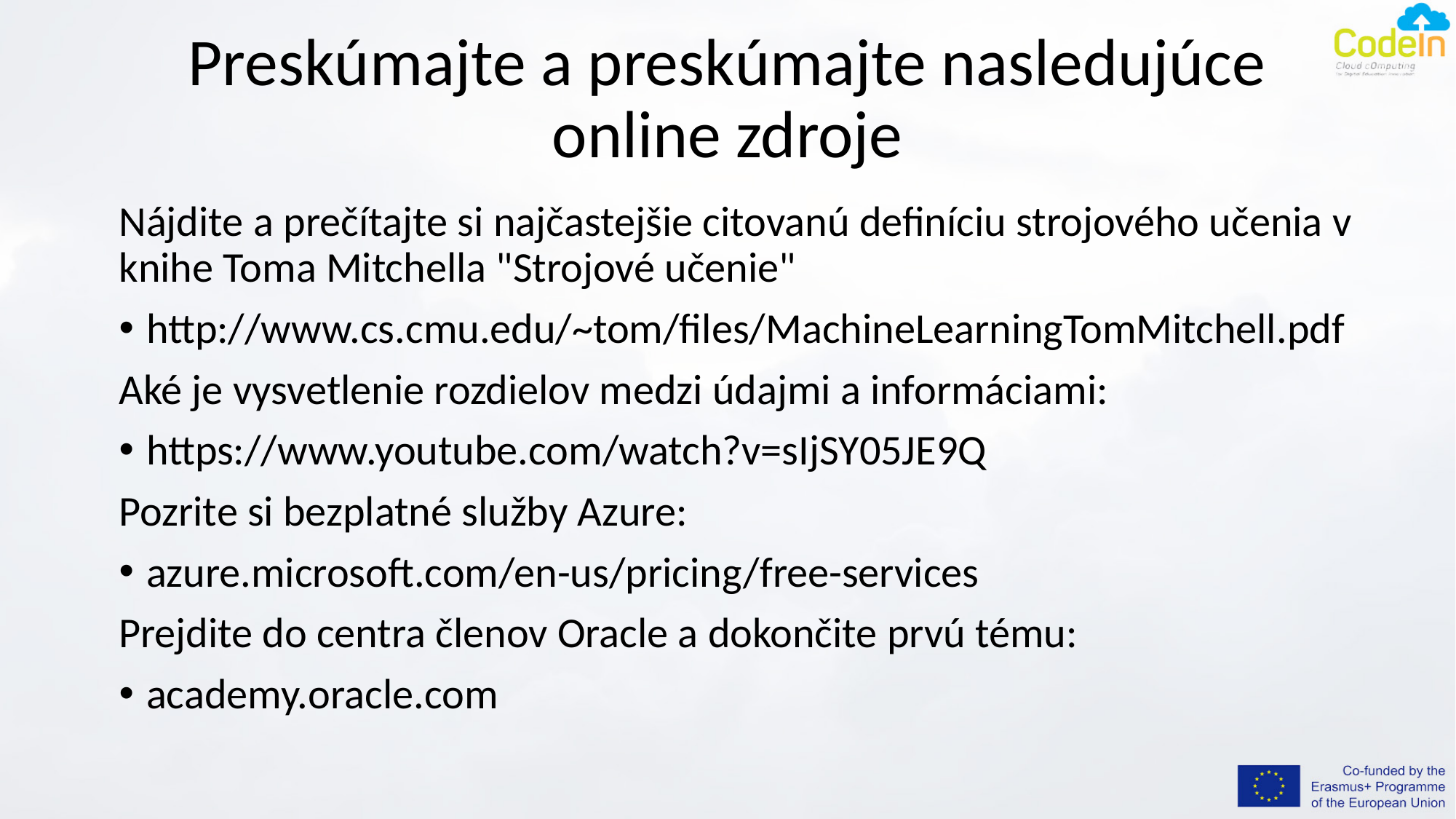

# Preskúmajte a preskúmajte nasledujúce online zdroje
Nájdite a prečítajte si najčastejšie citovanú definíciu strojového učenia v knihe Toma Mitchella "Strojové učenie"
http://www.cs.cmu.edu/~tom/files/MachineLearningTomMitchell.pdf
Aké je vysvetlenie rozdielov medzi údajmi a informáciami:
https://www.youtube.com/watch?v=sIjSY05JE9Q
Pozrite si bezplatné služby Azure:
azure.microsoft.com/en-us/pricing/free-services
Prejdite do centra členov Oracle a dokončite prvú tému:
academy.oracle.com